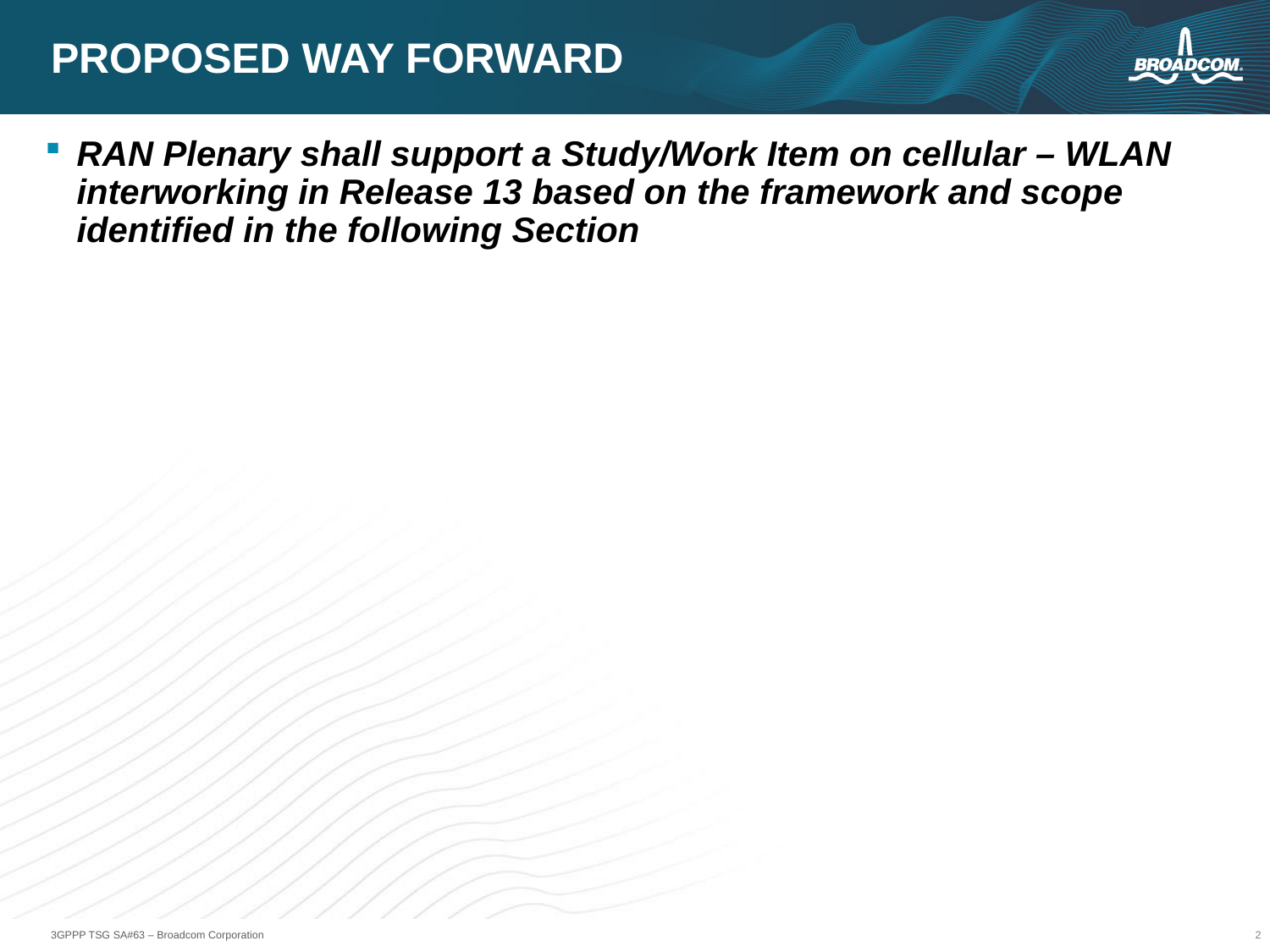

# Proposed way forward
RAN Plenary shall support a Study/Work Item on cellular – WLAN interworking in Release 13 based on the framework and scope identified in the following Section